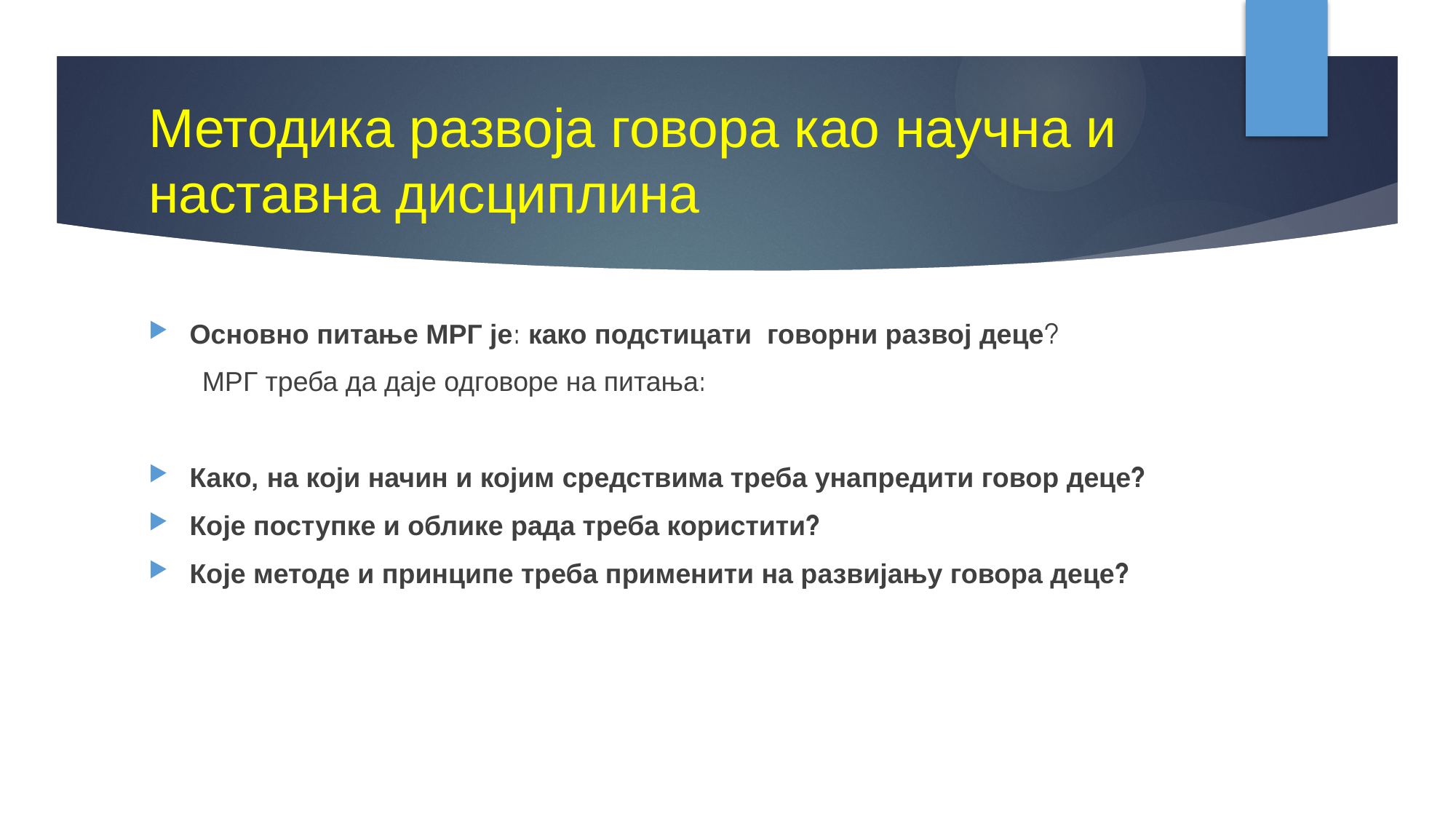

# Методика развоја говора као научна и наставна дисциплина
Основно питање МРГ је: како подстицати  говорни развој деце?
       МРГ треба да даје одговоре на питања:

Како, на који начин и којим средствима треба унапредити говор деце?
Које поступке и облике рада треба користити?
Које методе и принципе треба применити на развијању говора деце?